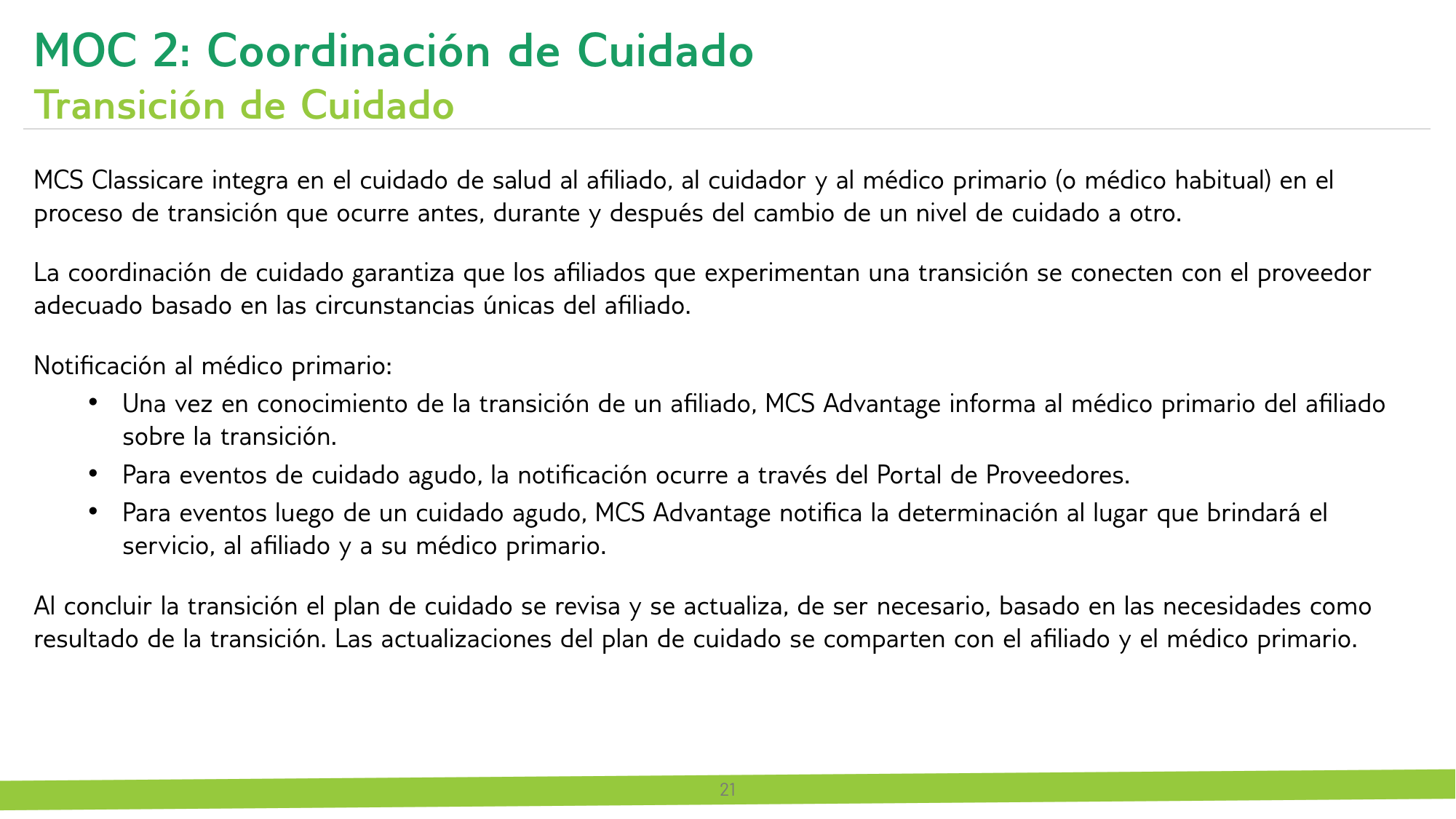

MOC 2: Coordinación de Cuidado
Transición de Cuidado (cont.)
MCS Classicare integra en el cuidado de salud al afiliado, al cuidador y al médico primario (o médico habitual) en el proceso de transición que ocurre antes, durante y después del cambio de un nivel de cuidado a otro.

La coordinación de cuidado garantiza que los afiliados que experimentan una transición se conecten con el proveedor adecuado basado en las circunstancias únicas del afiliado.

Notificación al médico primario:
Una vez en conocimiento de la transición de un afiliado, MCS Advantage informa al médico primario del afiliado sobre la transición.
Para eventos de cuidado agudo, la notificación ocurre a través del Portal de Proveedores.
Para eventos luego de un cuidado agudo, MCS Advantage notifica la determinación al lugar que brindará el servicio, al afiliado y a su médico primario.

Al concluir la transición el plan de cuidado se revisa y se actualiza, de ser necesario, basado en las necesidades como resultado de la transición. Las actualizaciones del plan de cuidado se comparten con el afiliado y el médico primario.
21